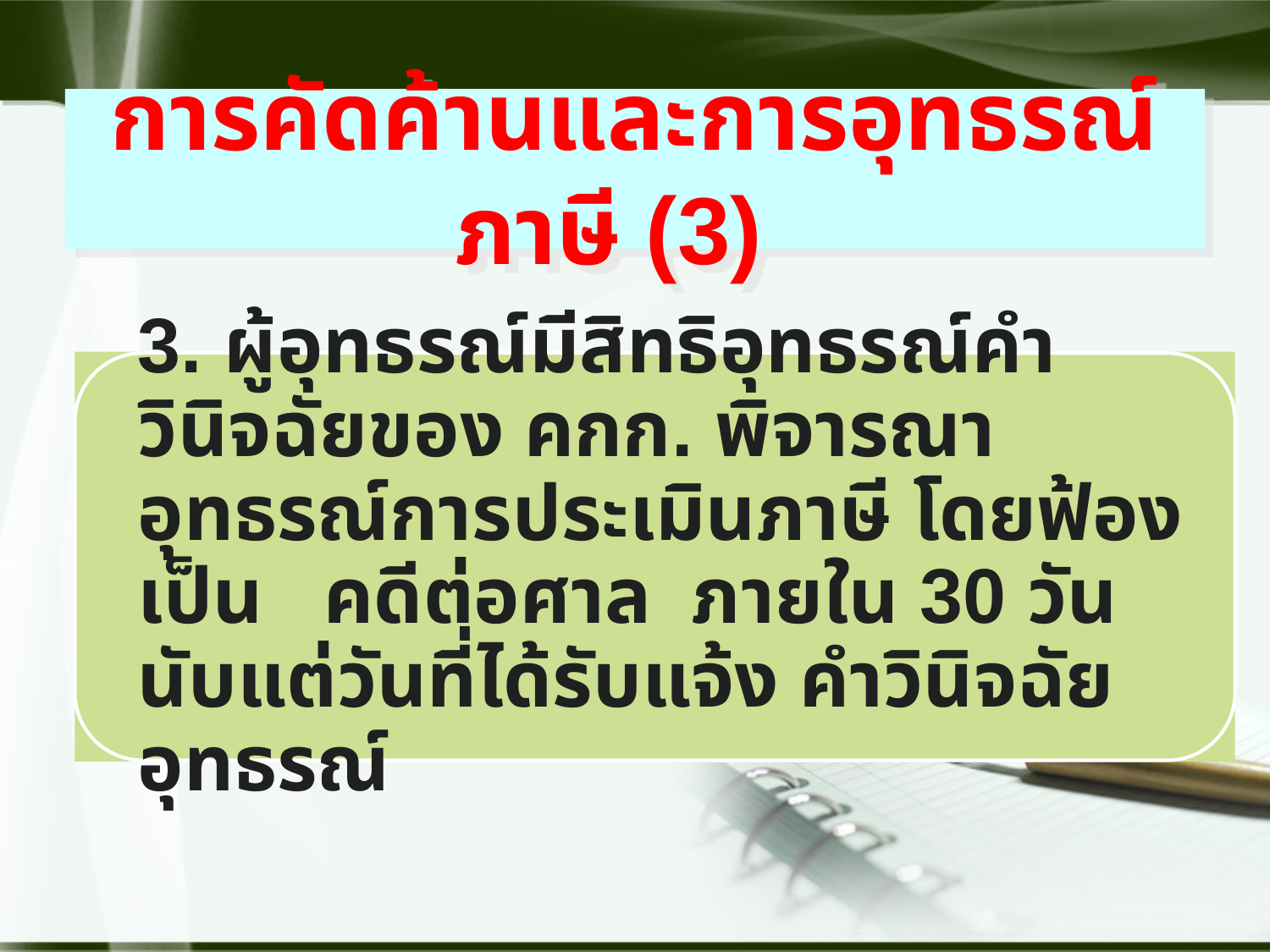

# การคัดค้านและการอุทธรณ์ภาษี (3)
3. ผู้อุทธรณ์มีสิทธิอุทธรณ์คำวินิจฉัยของ คกก. พิจารณาอุทธรณ์การประเมินภาษี โดยฟ้องเป็น   คดีต่อศาล  ภายใน 30 วัน นับแต่วันที่ได้รับแจ้ง คำวินิจฉัยอุทธรณ์